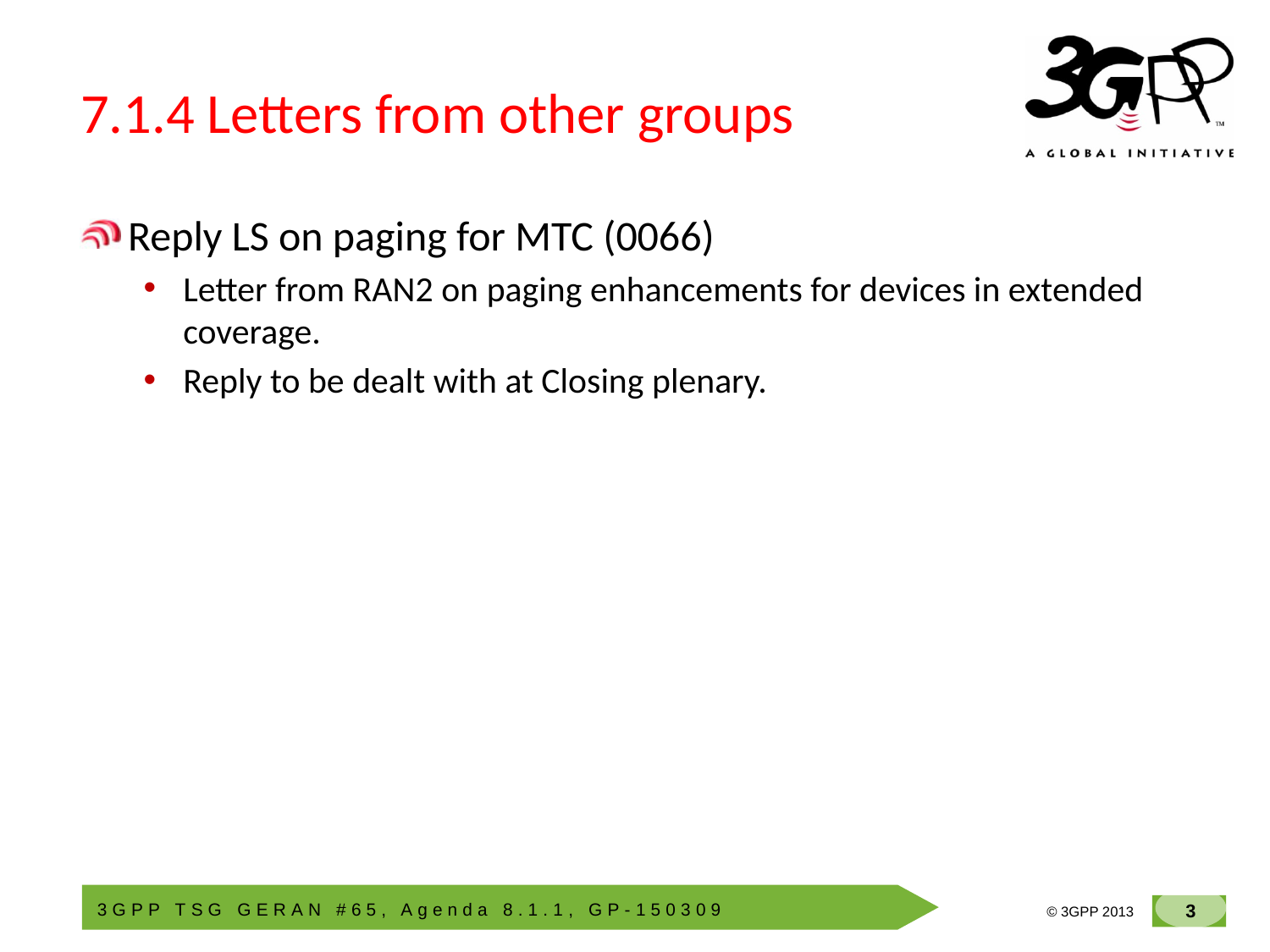

# 7.1.4 Letters from other groups
Reply LS on paging for MTC (0066)
Letter from RAN2 on paging enhancements for devices in extended coverage.
Reply to be dealt with at Closing plenary.